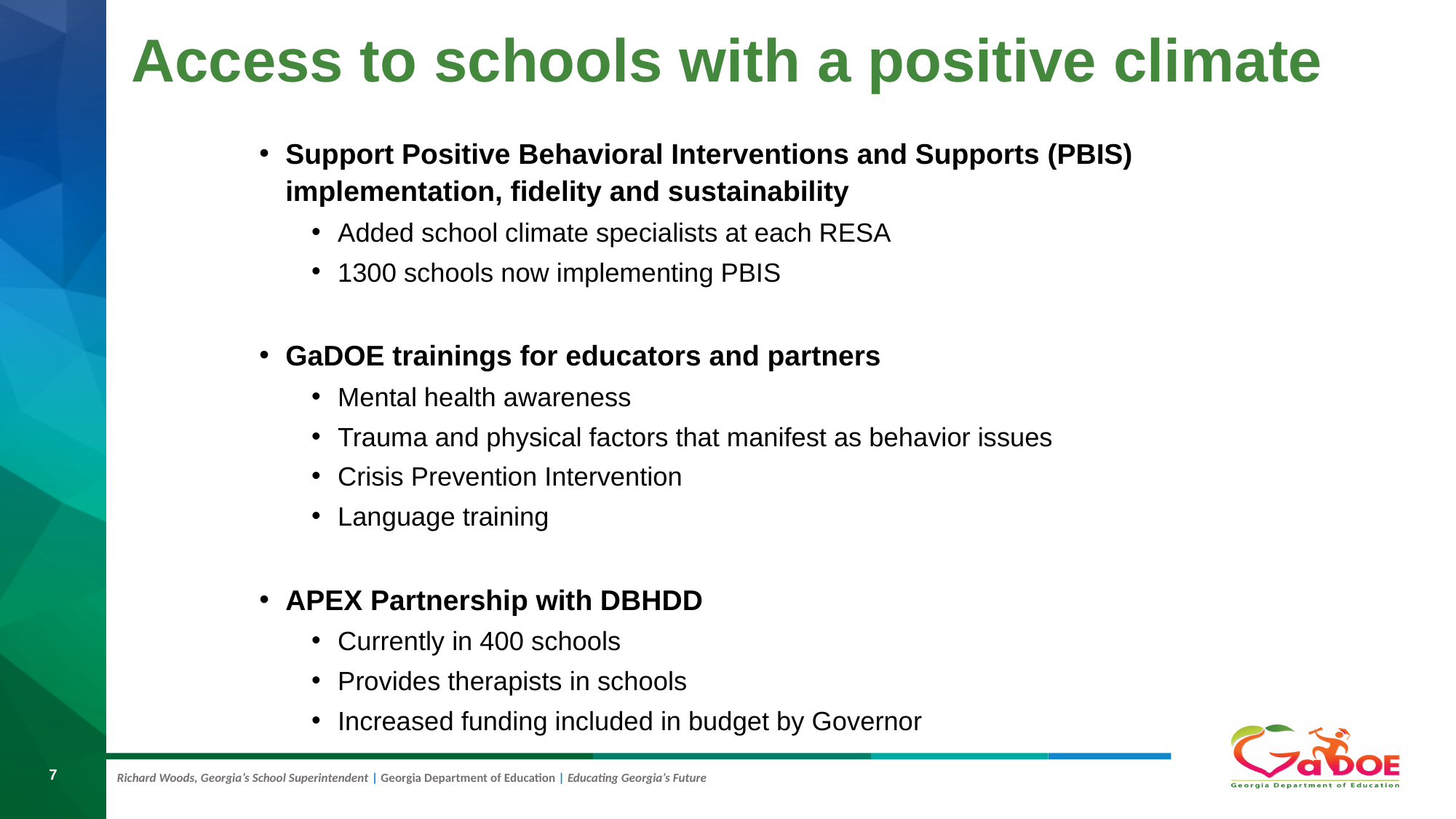

Access to schools with a positive climate
Support Positive Behavioral Interventions and Supports (PBIS) implementation, fidelity and sustainability
Added school climate specialists at each RESA
1300 schools now implementing PBIS

GaDOE trainings for educators and partners
Mental health awareness
Trauma and physical factors that manifest as behavior issues
Crisis Prevention Intervention
Language training

APEX Partnership with DBHDD
Currently in 400 schools
Provides therapists in schools
Increased funding included in budget by Governor